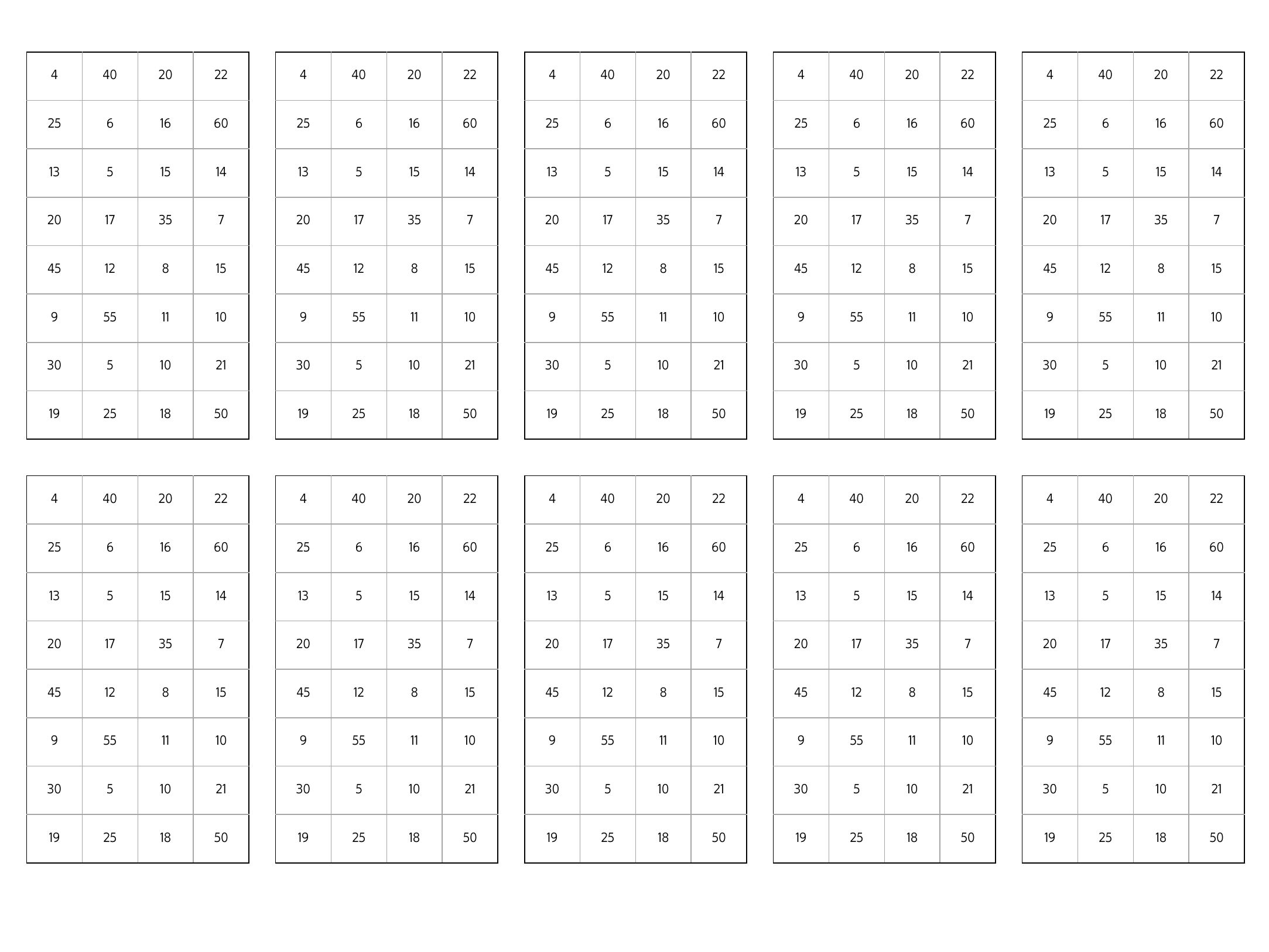

| 4 | 40 | 20 | 22 |
| --- | --- | --- | --- |
| 25 | 6 | 16 | 60 |
| 13 | 5 | 15 | 14 |
| 20 | 17 | 35 | 7 |
| 45 | 12 | 8 | 15 |
| 9 | 55 | 11 | 10 |
| 30 | 5 | 10 | 21 |
| 19 | 25 | 18 | 50 |
| 4 | 40 | 20 | 22 |
| --- | --- | --- | --- |
| 25 | 6 | 16 | 60 |
| 13 | 5 | 15 | 14 |
| 20 | 17 | 35 | 7 |
| 45 | 12 | 8 | 15 |
| 9 | 55 | 11 | 10 |
| 30 | 5 | 10 | 21 |
| 19 | 25 | 18 | 50 |
| 4 | 40 | 20 | 22 |
| --- | --- | --- | --- |
| 25 | 6 | 16 | 60 |
| 13 | 5 | 15 | 14 |
| 20 | 17 | 35 | 7 |
| 45 | 12 | 8 | 15 |
| 9 | 55 | 11 | 10 |
| 30 | 5 | 10 | 21 |
| 19 | 25 | 18 | 50 |
| 4 | 40 | 20 | 22 |
| --- | --- | --- | --- |
| 25 | 6 | 16 | 60 |
| 13 | 5 | 15 | 14 |
| 20 | 17 | 35 | 7 |
| 45 | 12 | 8 | 15 |
| 9 | 55 | 11 | 10 |
| 30 | 5 | 10 | 21 |
| 19 | 25 | 18 | 50 |
| 4 | 40 | 20 | 22 |
| --- | --- | --- | --- |
| 25 | 6 | 16 | 60 |
| 13 | 5 | 15 | 14 |
| 20 | 17 | 35 | 7 |
| 45 | 12 | 8 | 15 |
| 9 | 55 | 11 | 10 |
| 30 | 5 | 10 | 21 |
| 19 | 25 | 18 | 50 |
| 4 | 40 | 20 | 22 |
| --- | --- | --- | --- |
| 25 | 6 | 16 | 60 |
| 13 | 5 | 15 | 14 |
| 20 | 17 | 35 | 7 |
| 45 | 12 | 8 | 15 |
| 9 | 55 | 11 | 10 |
| 30 | 5 | 10 | 21 |
| 19 | 25 | 18 | 50 |
| 4 | 40 | 20 | 22 |
| --- | --- | --- | --- |
| 25 | 6 | 16 | 60 |
| 13 | 5 | 15 | 14 |
| 20 | 17 | 35 | 7 |
| 45 | 12 | 8 | 15 |
| 9 | 55 | 11 | 10 |
| 30 | 5 | 10 | 21 |
| 19 | 25 | 18 | 50 |
| 4 | 40 | 20 | 22 |
| --- | --- | --- | --- |
| 25 | 6 | 16 | 60 |
| 13 | 5 | 15 | 14 |
| 20 | 17 | 35 | 7 |
| 45 | 12 | 8 | 15 |
| 9 | 55 | 11 | 10 |
| 30 | 5 | 10 | 21 |
| 19 | 25 | 18 | 50 |
| 4 | 40 | 20 | 22 |
| --- | --- | --- | --- |
| 25 | 6 | 16 | 60 |
| 13 | 5 | 15 | 14 |
| 20 | 17 | 35 | 7 |
| 45 | 12 | 8 | 15 |
| 9 | 55 | 11 | 10 |
| 30 | 5 | 10 | 21 |
| 19 | 25 | 18 | 50 |
| 4 | 40 | 20 | 22 |
| --- | --- | --- | --- |
| 25 | 6 | 16 | 60 |
| 13 | 5 | 15 | 14 |
| 20 | 17 | 35 | 7 |
| 45 | 12 | 8 | 15 |
| 9 | 55 | 11 | 10 |
| 30 | 5 | 10 | 21 |
| 19 | 25 | 18 | 50 |